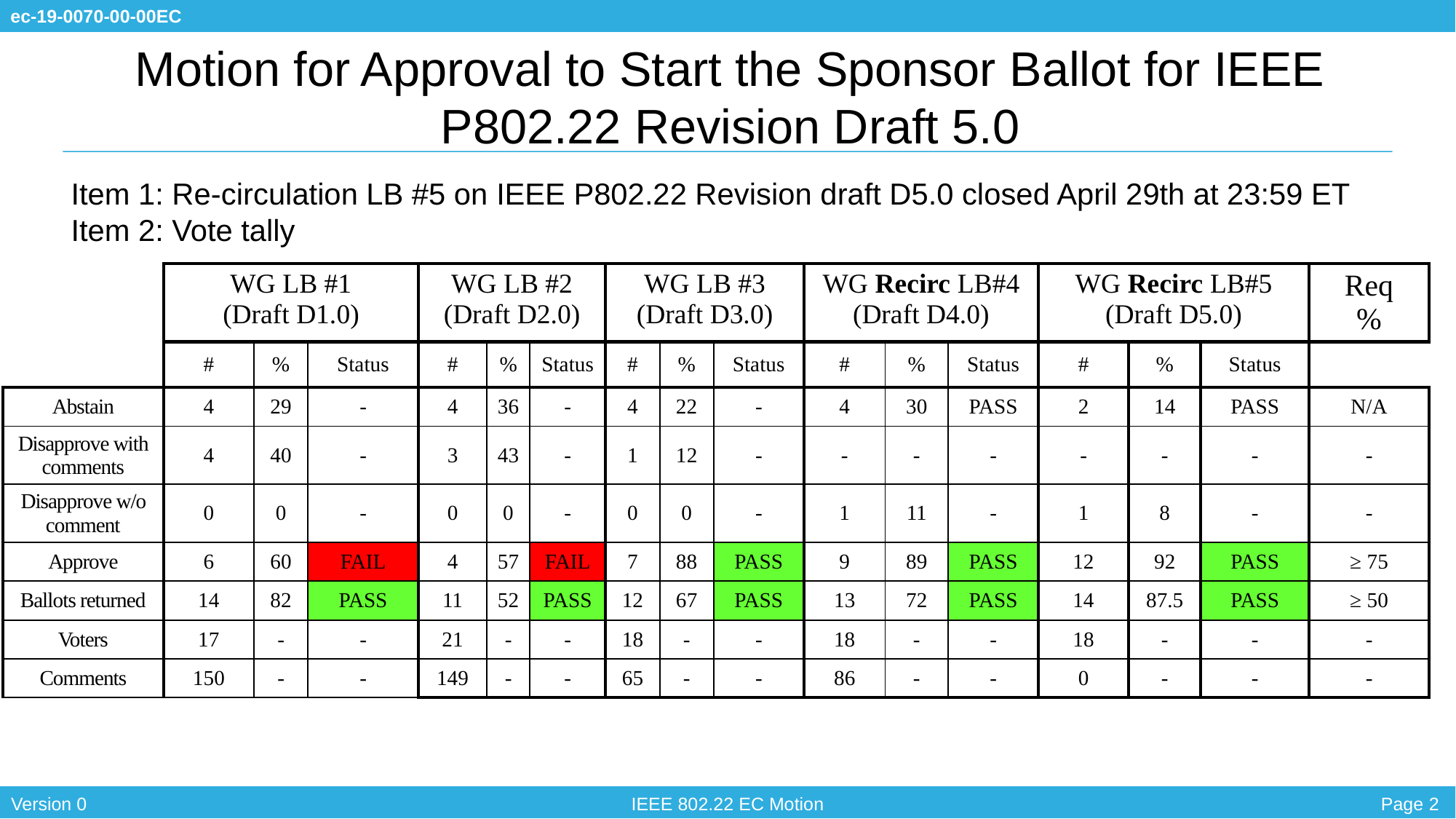

# Motion for Approval to Start the Sponsor Ballot for IEEE P802.22 Revision Draft 5.0
Item 1: Re-circulation LB #5 on IEEE P802.22 Revision draft D5.0 closed April 29th at 23:59 ET
Item 2: Vote tally

|  | WG LB #1 (Draft D1.0) |  |  | WG LB #2 (Draft D2.0) |  |  | WG LB #3 (Draft D3.0) |  |  | WG Recirc LB#4 (Draft D4.0) |  |  | WG Recirc LB#5 (Draft D5.0) |  |  | Req % |
| --- | --- | --- | --- | --- | --- | --- | --- | --- | --- | --- | --- | --- | --- | --- | --- | --- |
|  | # | % | Status | # | % | Status | # | % | Status | # | % | Status | # | % | Status |  |
| Abstain | 4 | 29 | - | 4 | 36 | - | 4 | 22 | - | 4 | 30 | PASS | 2 | 14 | PASS | N/A |
| Disapprove with comments | 4 | 40 | - | 3 | 43 | - | 1 | 12 | - | - | - | - | - | - | - | - |
| Disapprove w/o comment | 0 | 0 | - | 0 | 0 | - | 0 | 0 | - | 1 | 11 | - | 1 | 8 | - | - |
| Approve | 6 | 60 | FAIL | 4 | 57 | FAIL | 7 | 88 | PASS | 9 | 89 | PASS | 12 | 92 | PASS | ≥ 75 |
| Ballots returned | 14 | 82 | PASS | 11 | 52 | PASS | 12 | 67 | PASS | 13 | 72 | PASS | 14 | 87.5 | PASS | ≥ 50 |
| Voters | 17 | - | - | 21 | - | - | 18 | - | - | 18 | - | - | 18 | - | - | - |
| Comments | 150 | - | - | 149 | - | - | 65 | - | - | 86 | - | - | 0 | - | - | - |